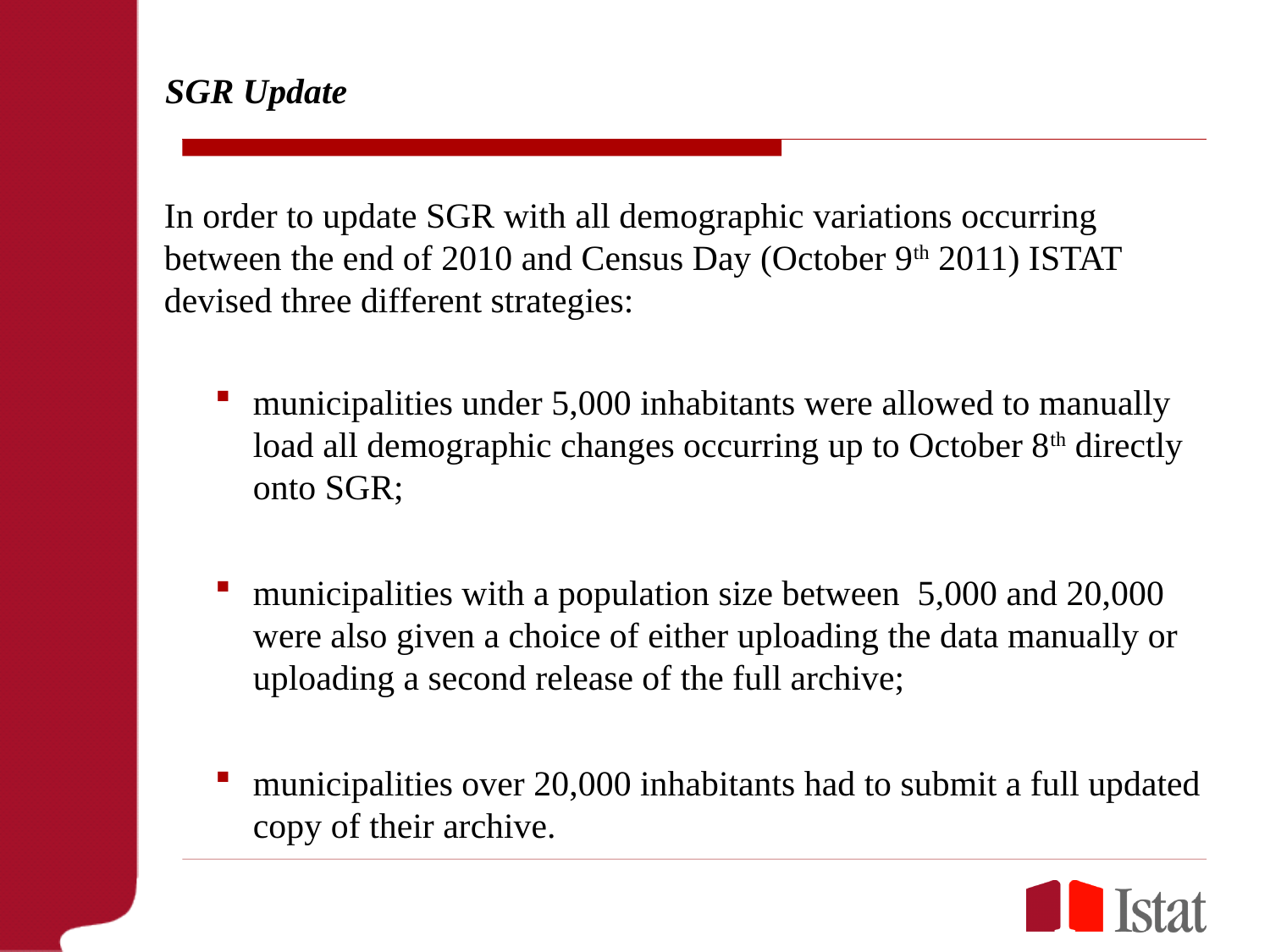

# SGR Update
In order to update SGR with all demographic variations occurring between the end of 2010 and Census Day (October 9th 2011) ISTAT devised three different strategies:

municipalities under 5,000 inhabitants were allowed to manually load all demographic changes occurring up to October 8th directly onto SGR;

municipalities with a population size between  5,000 and 20,000 were also given a choice of either uploading the data manually or uploading a second release of the full archive;

municipalities over 20,000 inhabitants had to submit a full updated copy of their archive.